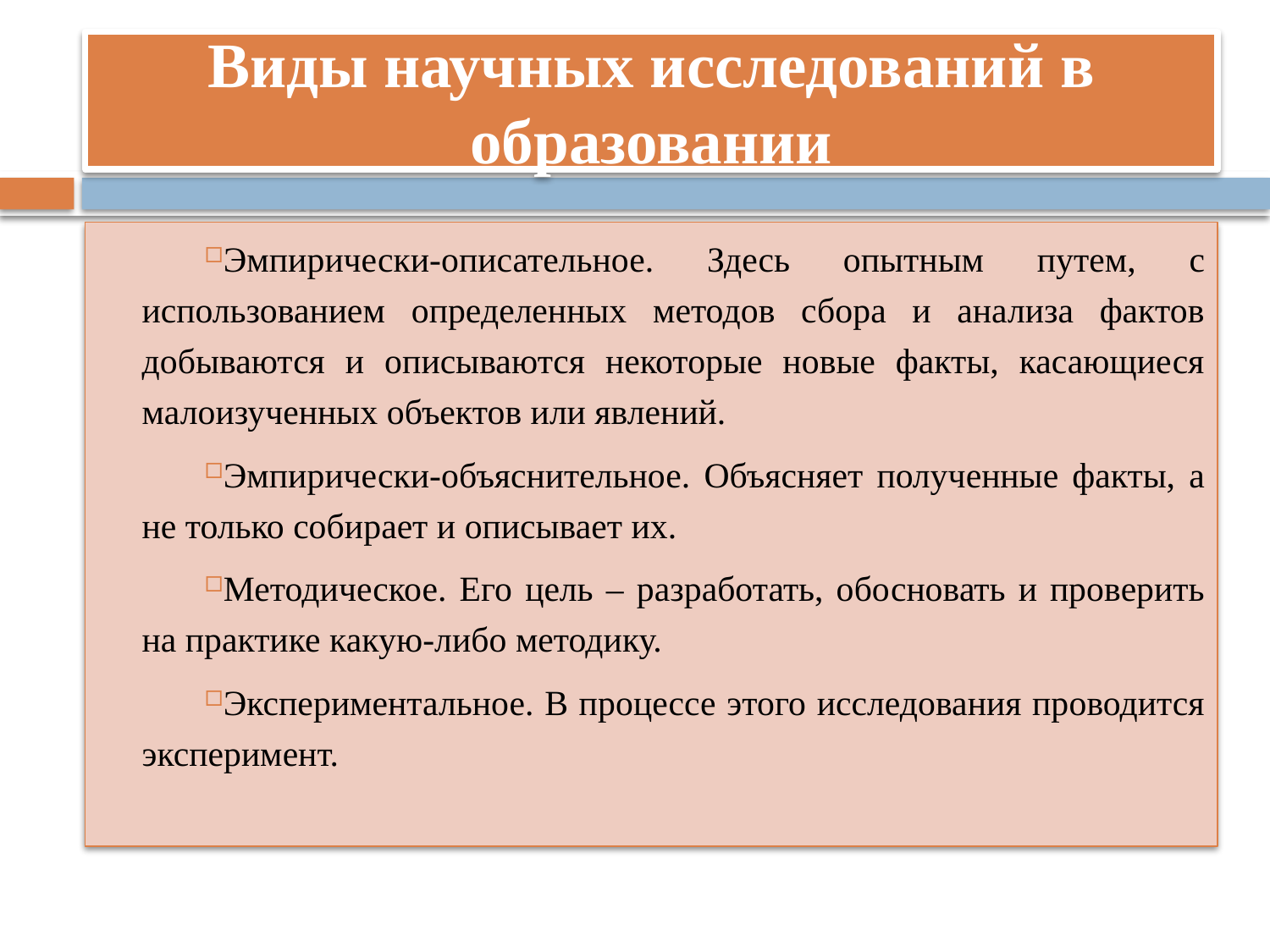

# Виды научных исследований в образовании
Эмпирически-описательное. Здесь опытным путем, с использованием определенных методов сбора и анализа фактов добываются и описываются некоторые новые факты, касающиеся малоизученных объектов или явлений.
Эмпирически-объяснительное. Объясняет полученные факты, а не только собирает и описывает их.
Методическое. Его цель – разработать, обосновать и проверить на практике какую-либо методику.
Экспериментальное. В процессе этого исследования проводится эксперимент.